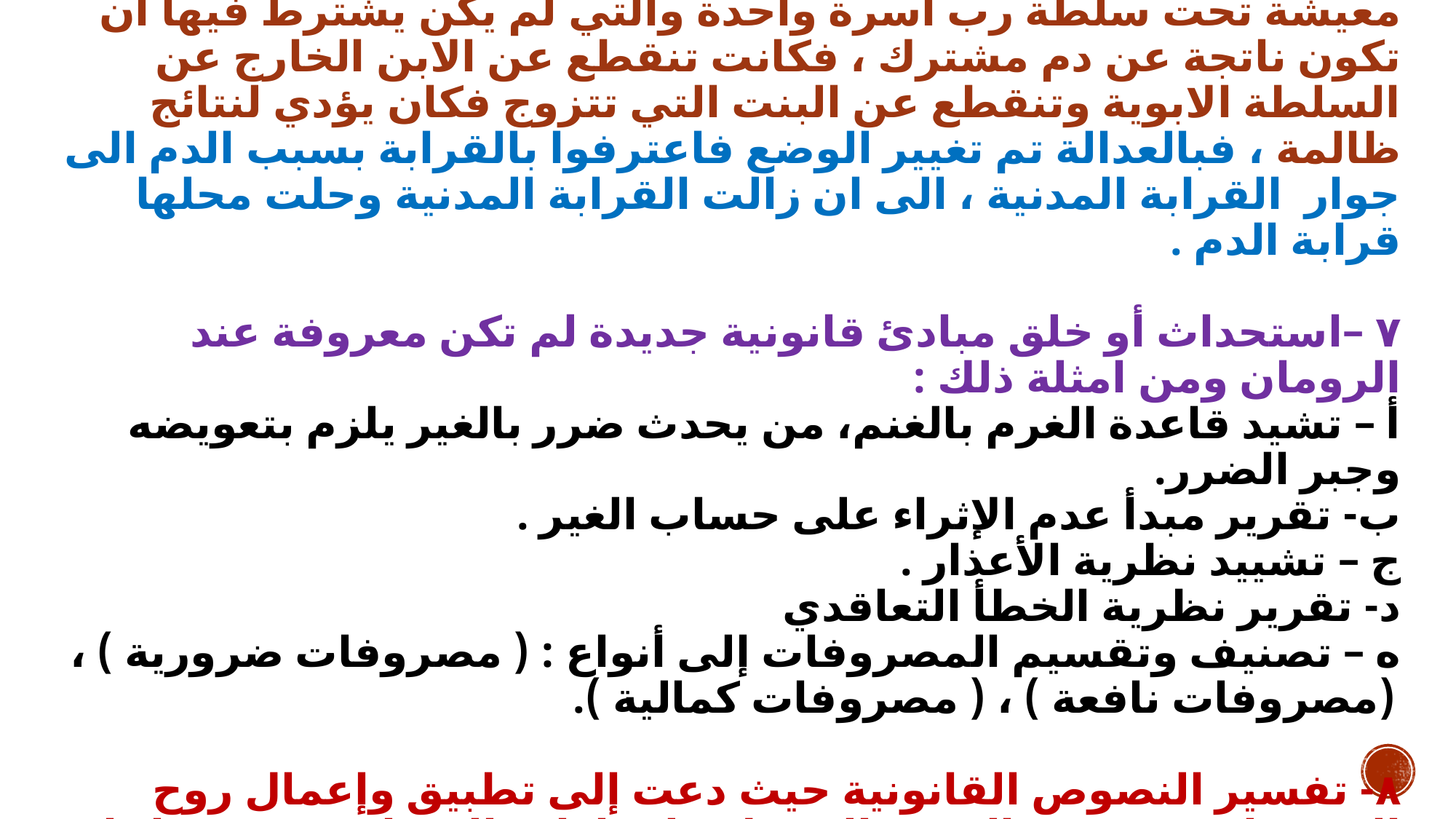

# ٦- الاعتراف بالقرابة الطبيعية لقائمة على قرابة الدم ، بعد أن كانت مبنية على أساس القرابة المدنية القائمة على أساس الاشتراك في معيشة تحت سلطة رب أسرة واحدة والتي لم يكن يشترط فيها ان تكون ناتجة عن دم مشترك ، فكانت تنقطع عن الابن الخارج عن السلطة الابوية وتنقطع عن البنت التي تتزوج فكان يؤدي لنتائج ظالمة ، فبالعدالة تم تغيير الوضع فاعترفوا بالقرابة بسبب الدم الى جوار  القرابة المدنية ، الى ان زالت القرابة المدنية وحلت محلها قرابة الدم . ٧ –استحداث أو خلق مبادئ قانونية جديدة لم تكن معروفة عند الرومان ومن امثلة ذلك : أ – تشيد قاعدة الغرم بالغنم، من يحدث ضرر بالغير يلزم بتعويضه وجبر الضرر. ب- تقرير مبدأ عدم الإثراء على حساب الغير . ج – تشييد نظرية الأعذار . د- تقرير نظرية الخطأ التعاقدي ه – تصنيف وتقسيم المصروفات إلى أنواع : ( مصروفات ضرورية ) ، (مصروفات نافعة ) ، ( مصروفات كمالية ). ٨- تفسير النصوص القانونية حيث دعت إلى تطبيق وإعمال روح النص وليس حرفية النص والتعويل على ارادة المتعاقدين ، فساد ان العبرة بالمعاني والمقاصد في التصرفات القانونية وليس بالالفاظ والمباني .